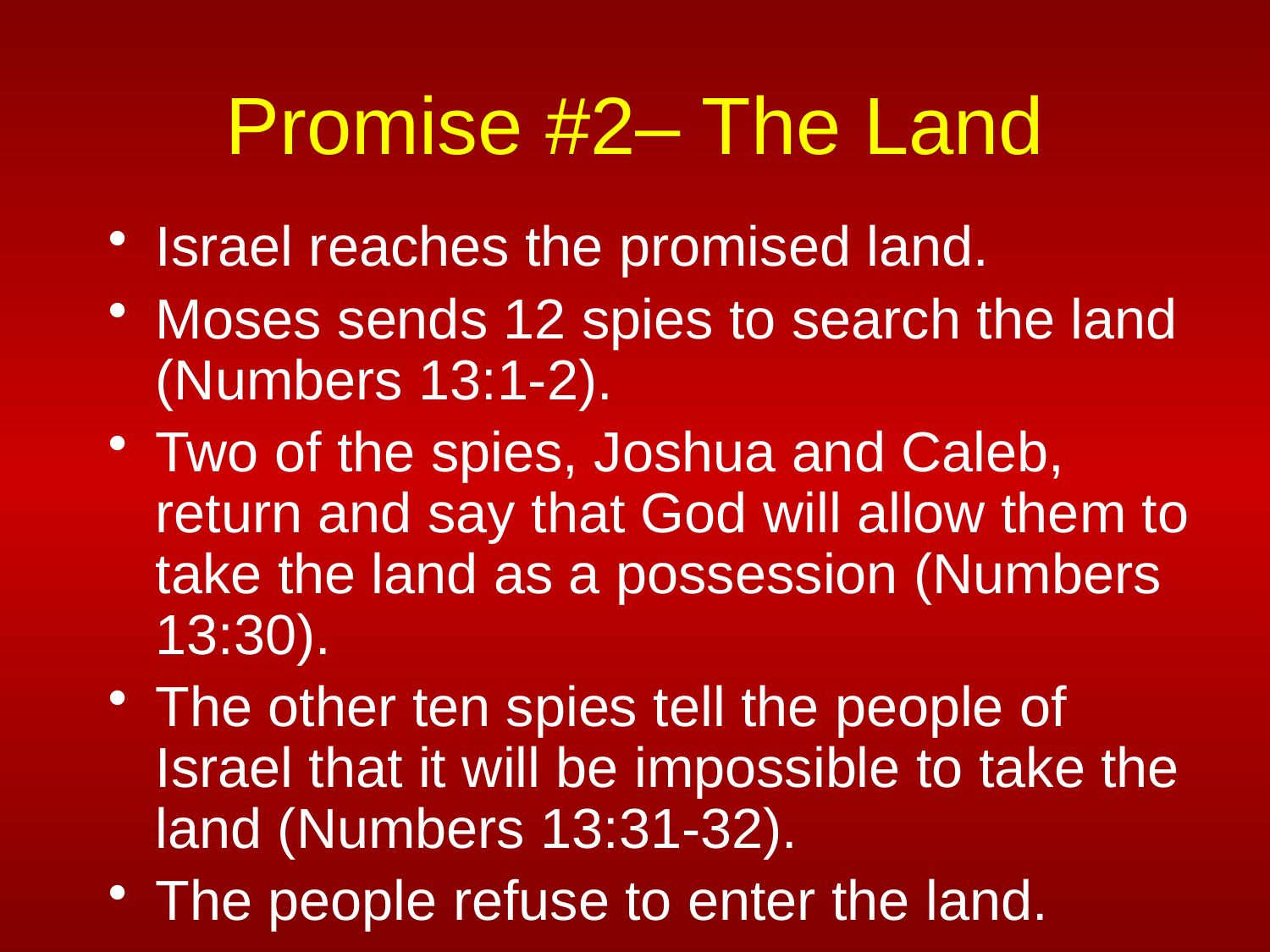

# Promise #2– The Land
Israel reaches the promised land.
Moses sends 12 spies to search the land (Numbers 13:1-2).
Two of the spies, Joshua and Caleb, return and say that God will allow them to take the land as a possession (Numbers 13:30).
The other ten spies tell the people of Israel that it will be impossible to take the land (Numbers 13:31-32).
The people refuse to enter the land.